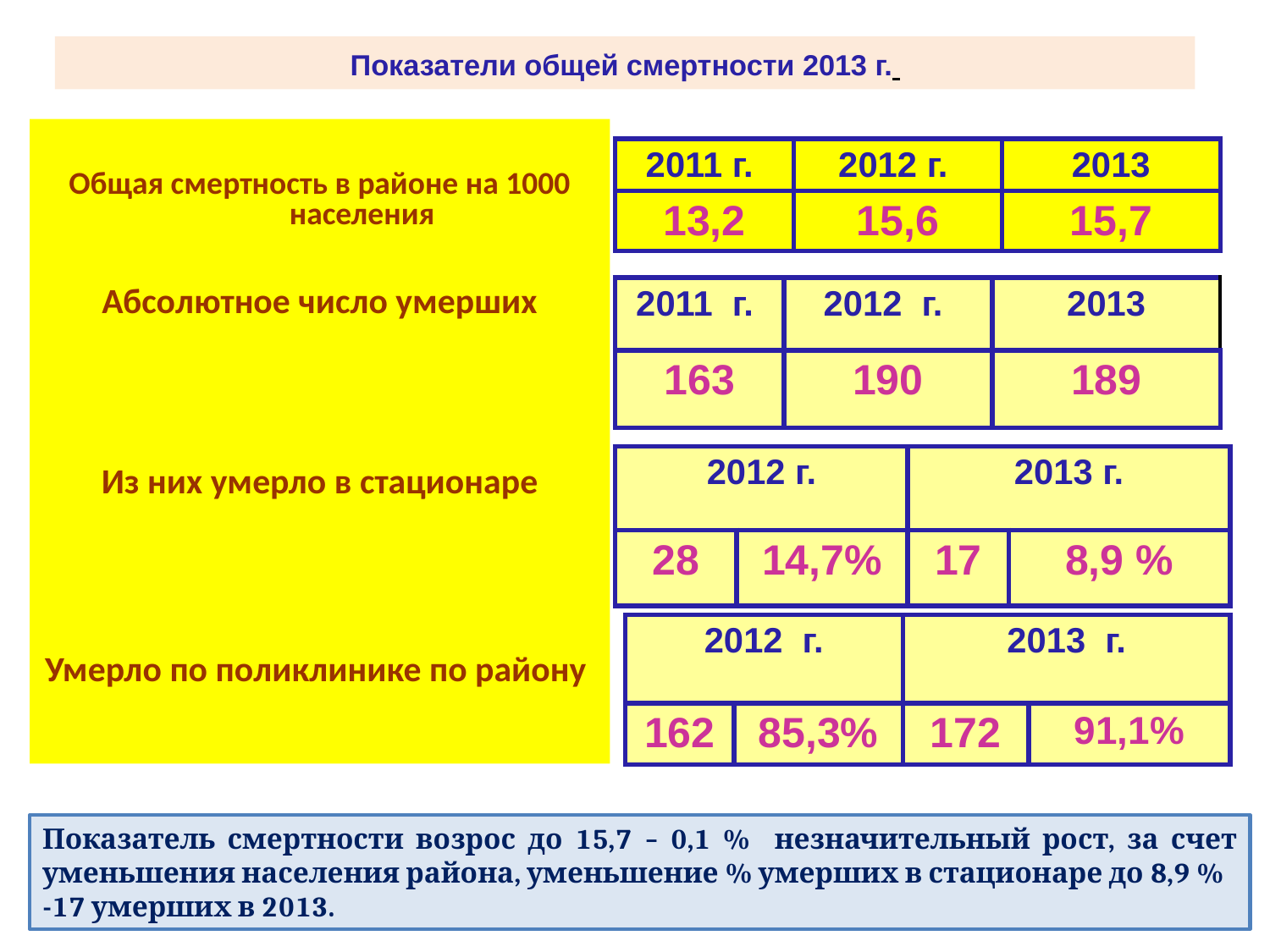

# Показатели общей смертности 2013 г.

Общая смертность в районе на 1000 населения

Абсолютное число умерших

Из них умерло в стационаре

Умерло по поликлинике по району

| 2011 г. | 2012 г. | 2013 |
| --- | --- | --- |
| 13,2 | 15,6 | 15,7 |
| 2011 г. | 2012 г. | 2013 |
| --- | --- | --- |
| 163 | 190 | 189 |
| 2012 г. |  | 2013 г. |  |
| --- | --- | --- | --- |
| 28 | 14,7% | 17 | 8,9 % |
| 2012 г. |  | 2013 г. |  |
| --- | --- | --- | --- |
| 162 | 85,3% | 172 | 91,1% |
Показатель смертности возрос до 15,7 – 0,1 %  незначительный рост, за счет уменьшения населения района, уменьшение % умерших в стационаре до 8,9 %
-17 умерших в 2013.